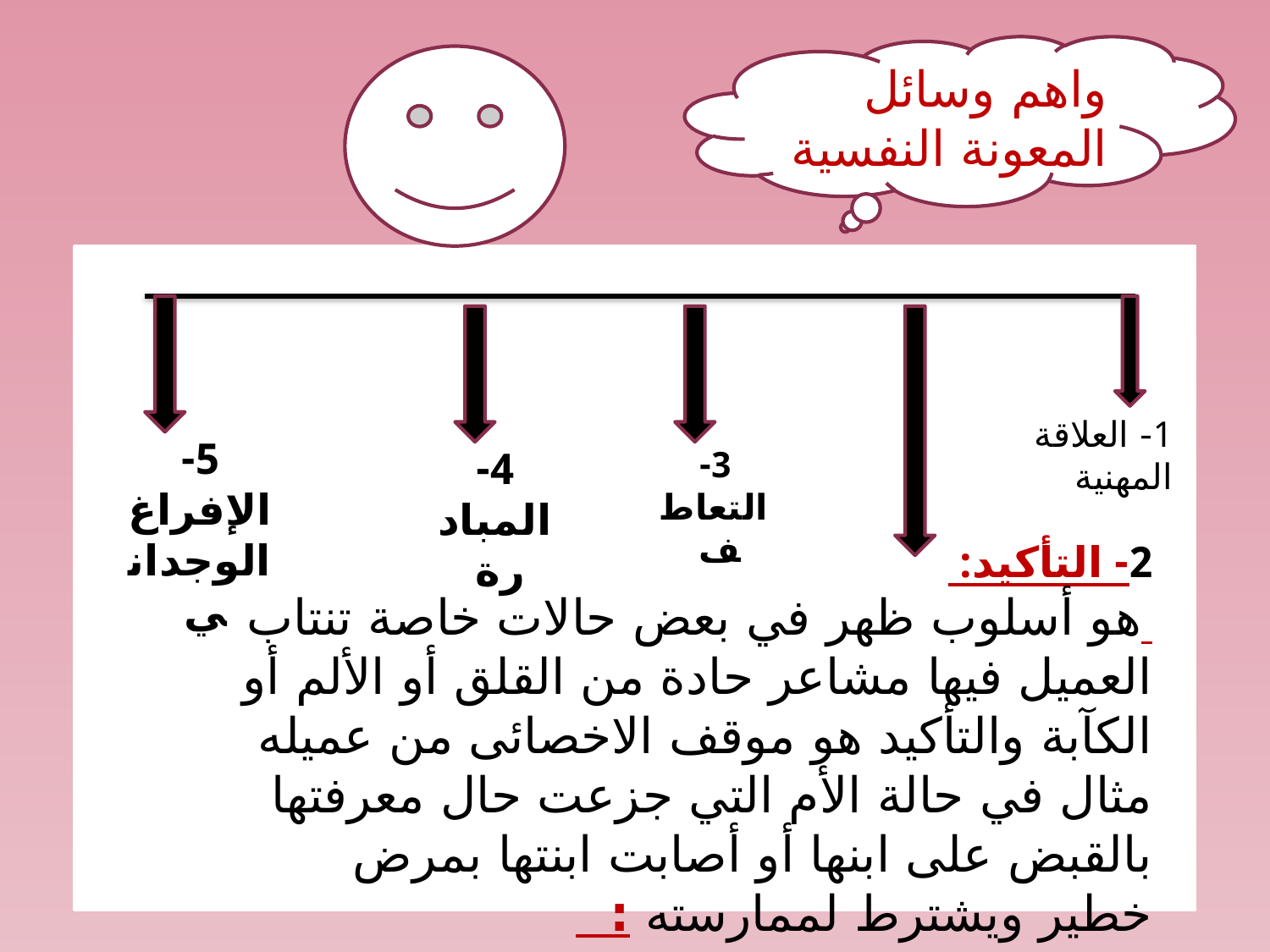

واهم وسائل المعونة النفسية

1- العلاقة المهنية

5- الإفراغ الوجداني
4- المبادرة
3- التعاطف
2- التأكيد:
 هو أسلوب ظهر في بعض حالات خاصة تنتاب العميل فيها مشاعر حادة من القلق أو الألم أو الكآبة والتأكيد هو موقف الاخصائى من عميله مثال في حالة الأم التي جزعت حال معرفتها بالقبض على ابنها أو أصابت ابنتها بمرض خطير ويشترط لممارسته :